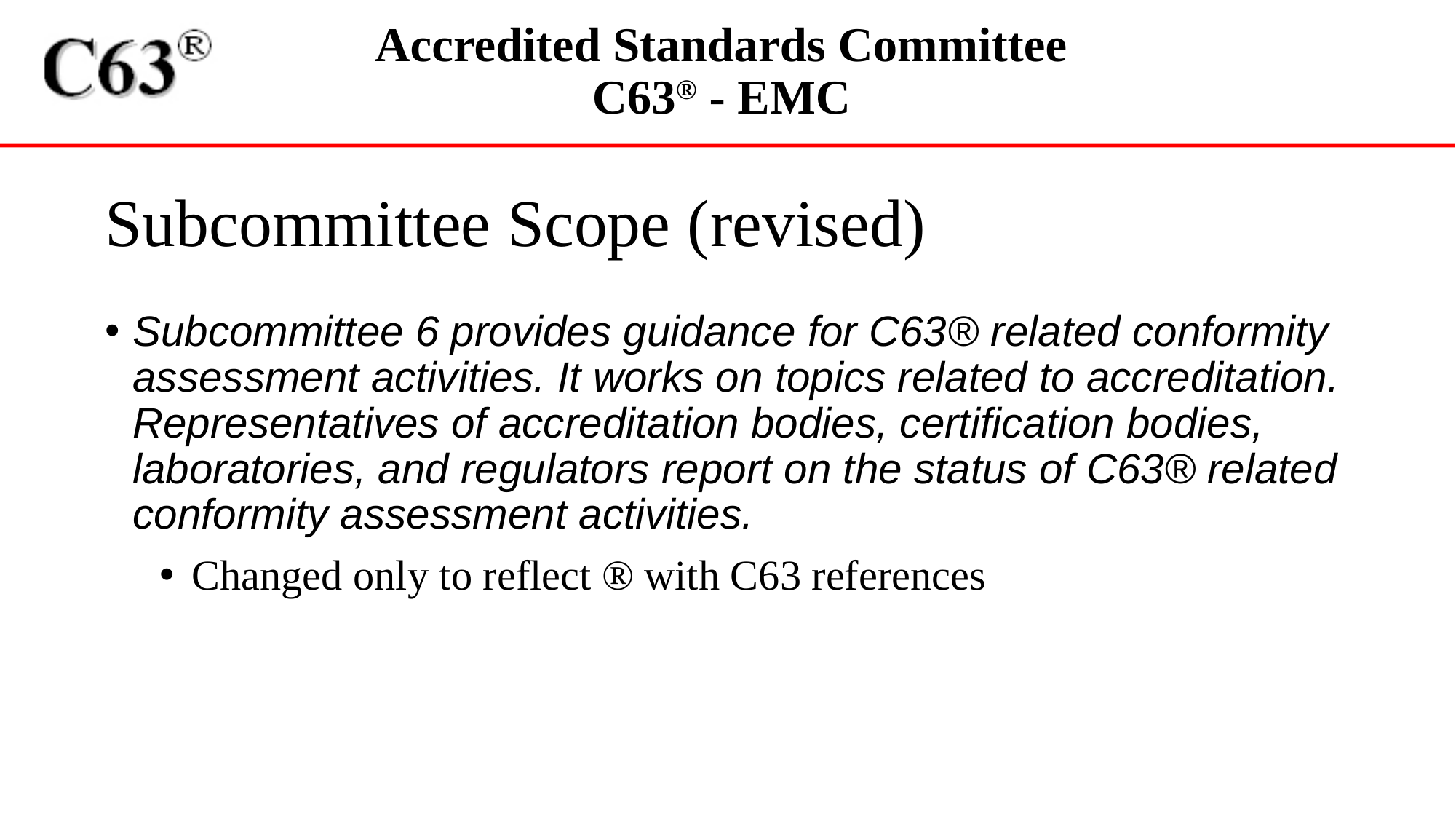

Subcommittee Scope (revised)
Subcommittee 6 provides guidance for C63® related conformity assessment activities. It works on topics related to accreditation. Representatives of accreditation bodies, certification bodies, laboratories, and regulators report on the status of C63® related conformity assessment activities.
Changed only to reflect ® with C63 references